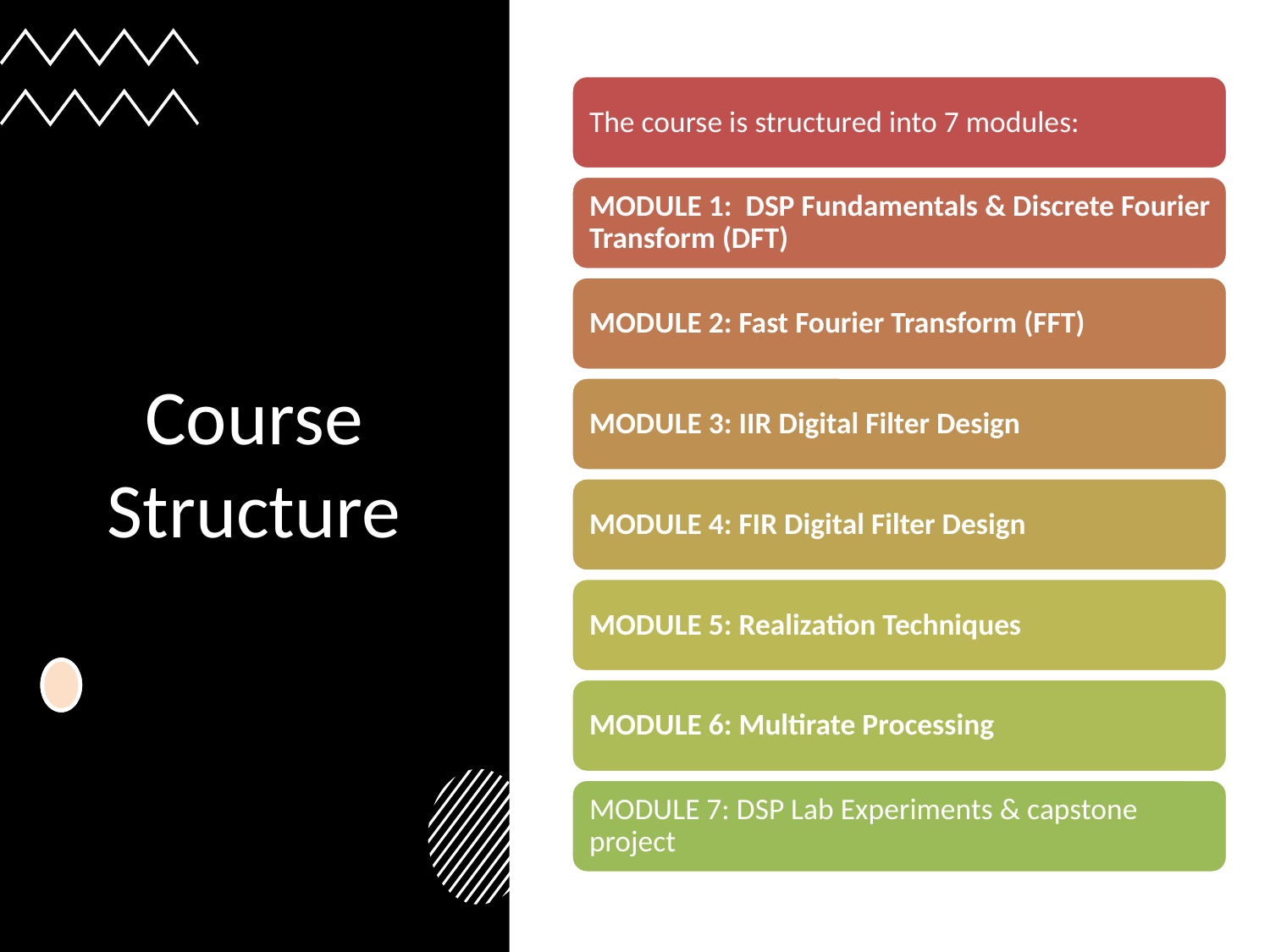

The course is structured into 7 modules:
MODULE 1:  DSP Fundamentals & Discrete Fourier Transform (DFT)
MODULE 2: Fast Fourier Transform (FFT)
MODULE 3: IIR Digital Filter Design
MODULE 4: FIR Digital Filter Design
MODULE 5: Realization Techniques
MODULE 6: Multirate Processing
MODULE 7: DSP Lab Experiments & capstone project
# Course Structure